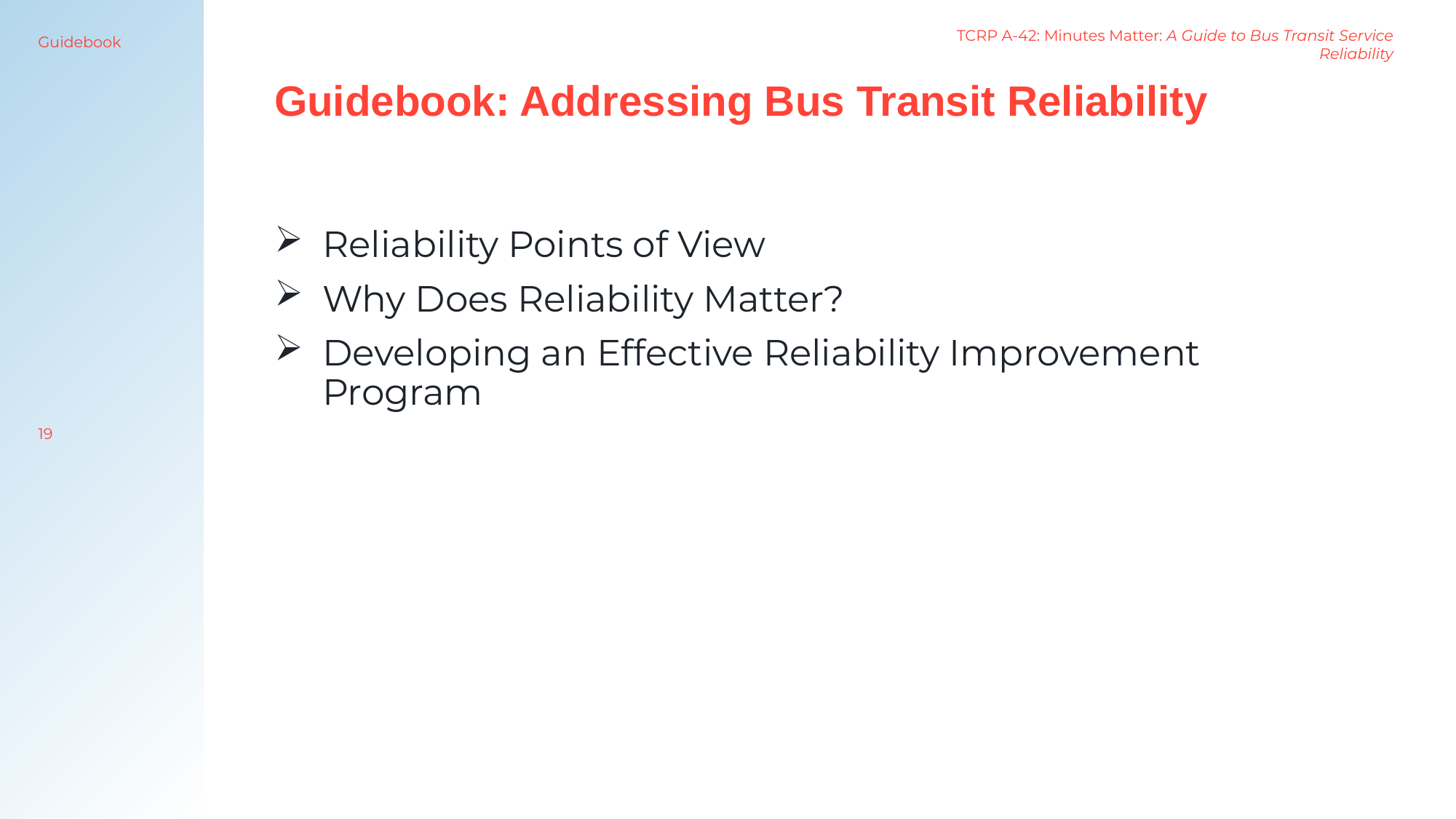

TCRP A-42: Minutes Matter: A Guide to Bus Transit Service Reliability
Guidebook
Guidebook: Addressing Bus Transit Reliability
Reliability Points of View
Why Does Reliability Matter?
Developing an Effective Reliability Improvement Program

19